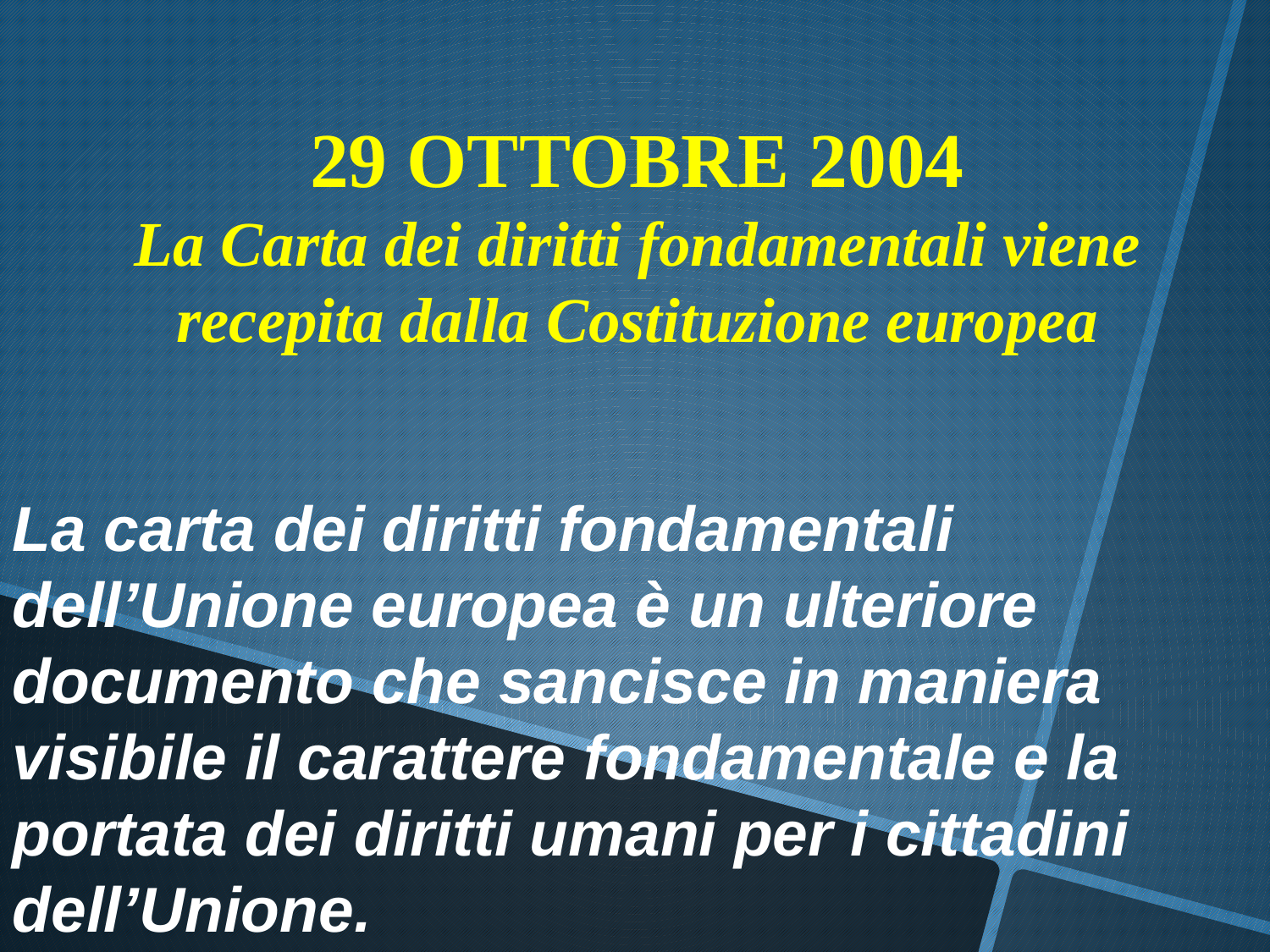

29 OTTOBRE 2004
La Carta dei diritti fondamentali viene recepita dalla Costituzione europea

La carta dei diritti fondamentali dell’Unione europea è un ulteriore documento che sancisce in maniera visibile il carattere fondamentale e la portata dei diritti umani per i cittadini dell’Unione.